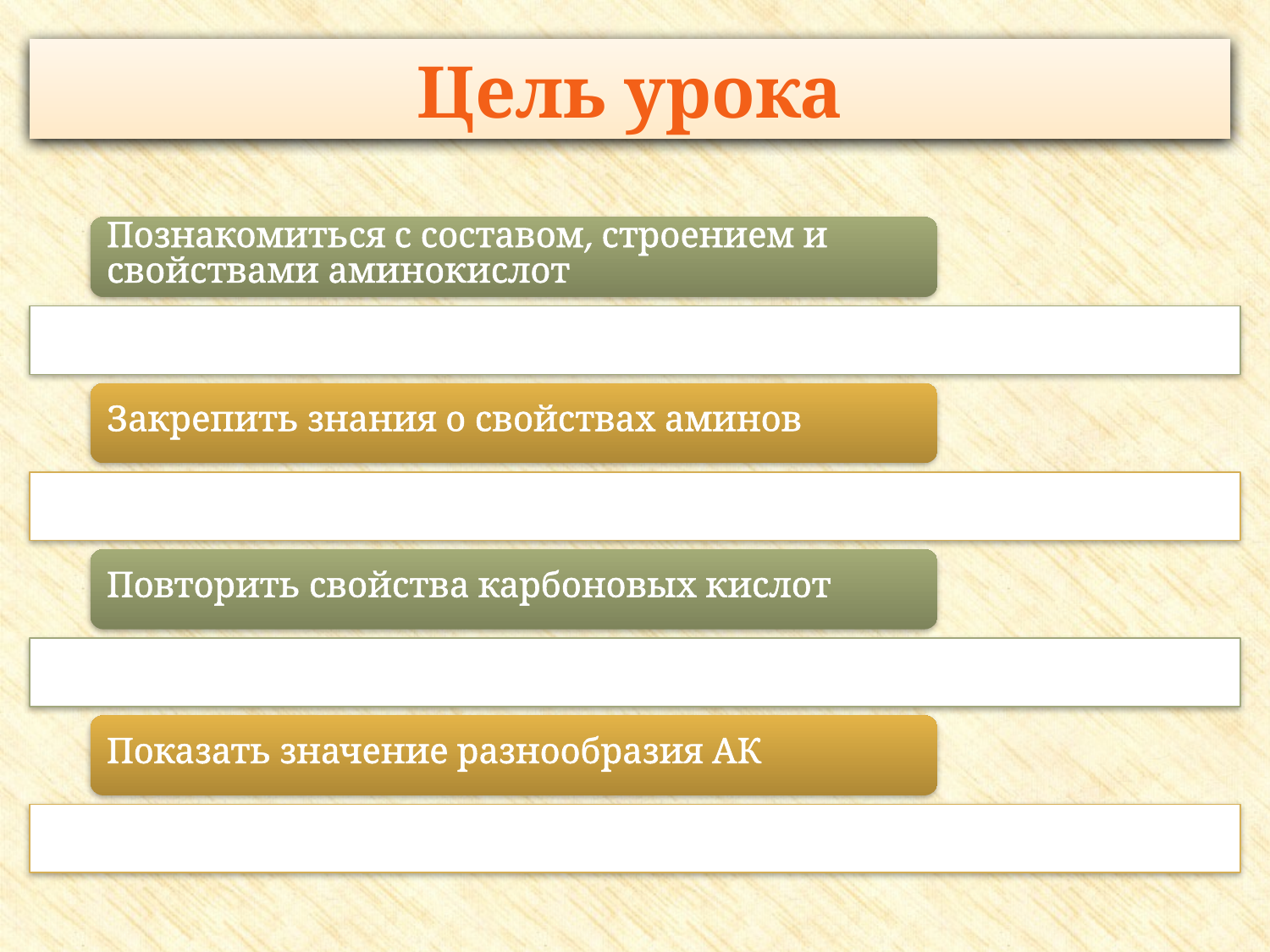

# Цель урока
Познакомиться с составом, строением и свойствами аминокислот
Закрепить знания о свойствах аминов
Повторить свойства карбоновых кислот
Показать значение разнообразия АК